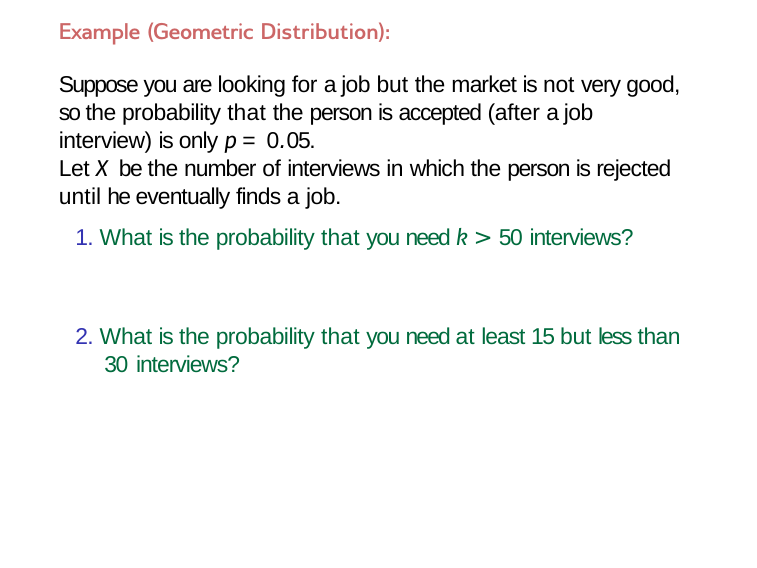

Example (Geometric Distribution):

Suppose you are looking for a job but the market is not very good,  so the probability that the person is accepted (after a job  interview) is only p = 0.05.
Let X be the number of interviews in which the person is rejected  until he eventually finds a job.
1. What is the probability that you need k > 50 interviews?
2. What is the probability that you need at least 15 but less than  30 interviews?